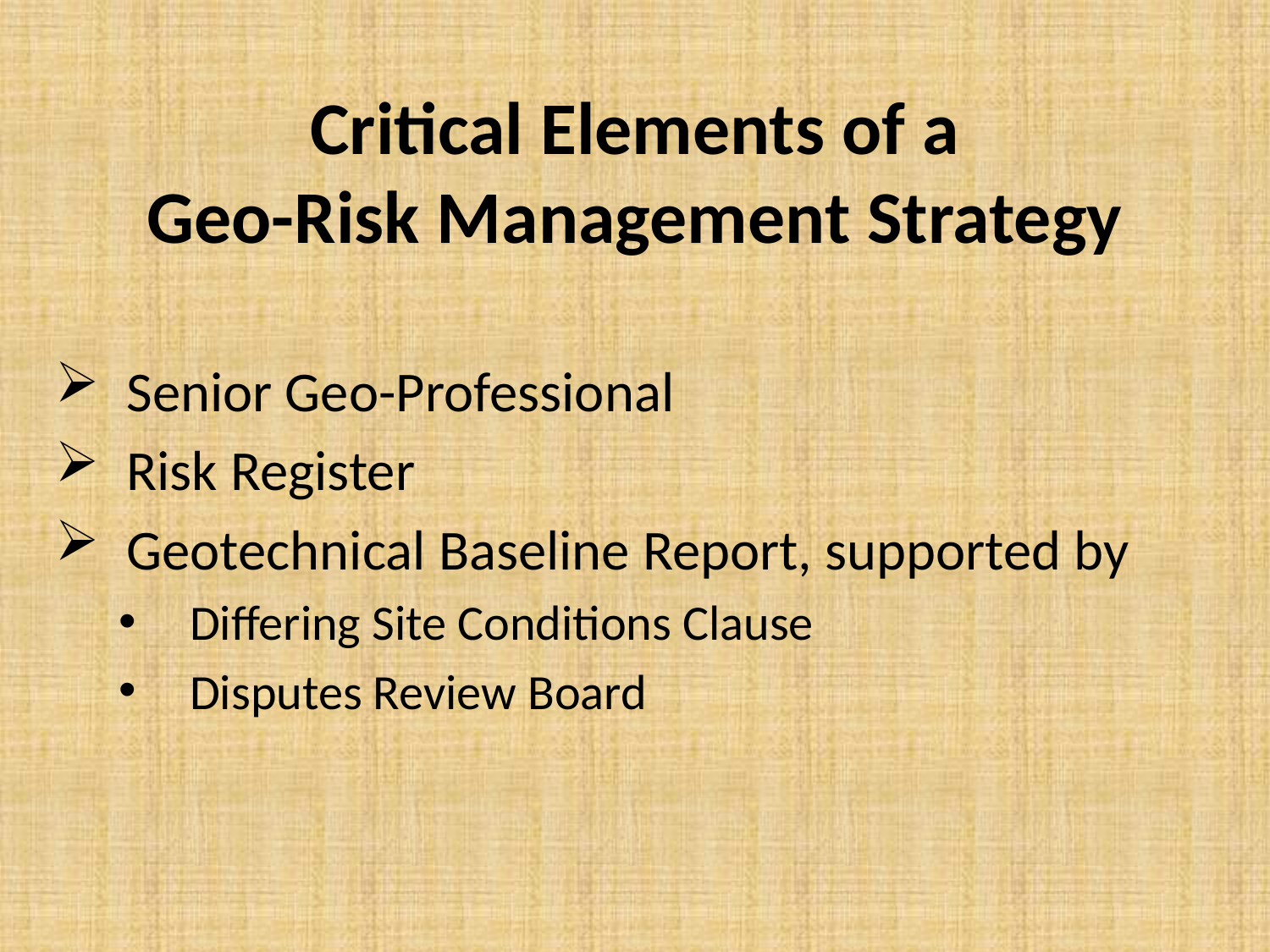

# Critical Elements of a Geo-Risk Management Strategy
Senior Geo-Professional
Risk Register
Geotechnical Baseline Report, supported by
Differing Site Conditions Clause
Disputes Review Board